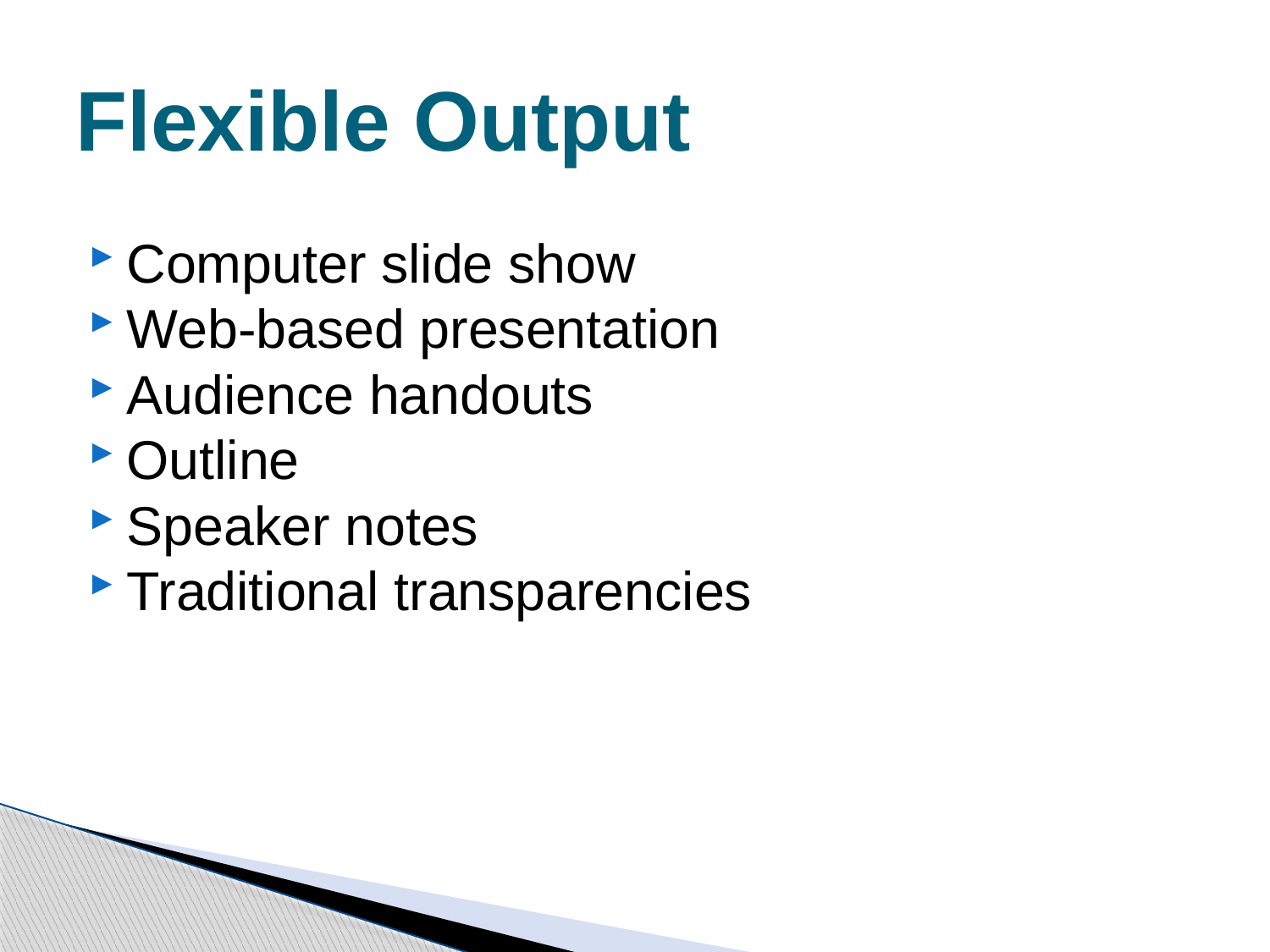

# Flexible Output
Computer slide show
Web-based presentation
Audience handouts
Outline
Speaker notes
Traditional transparencies